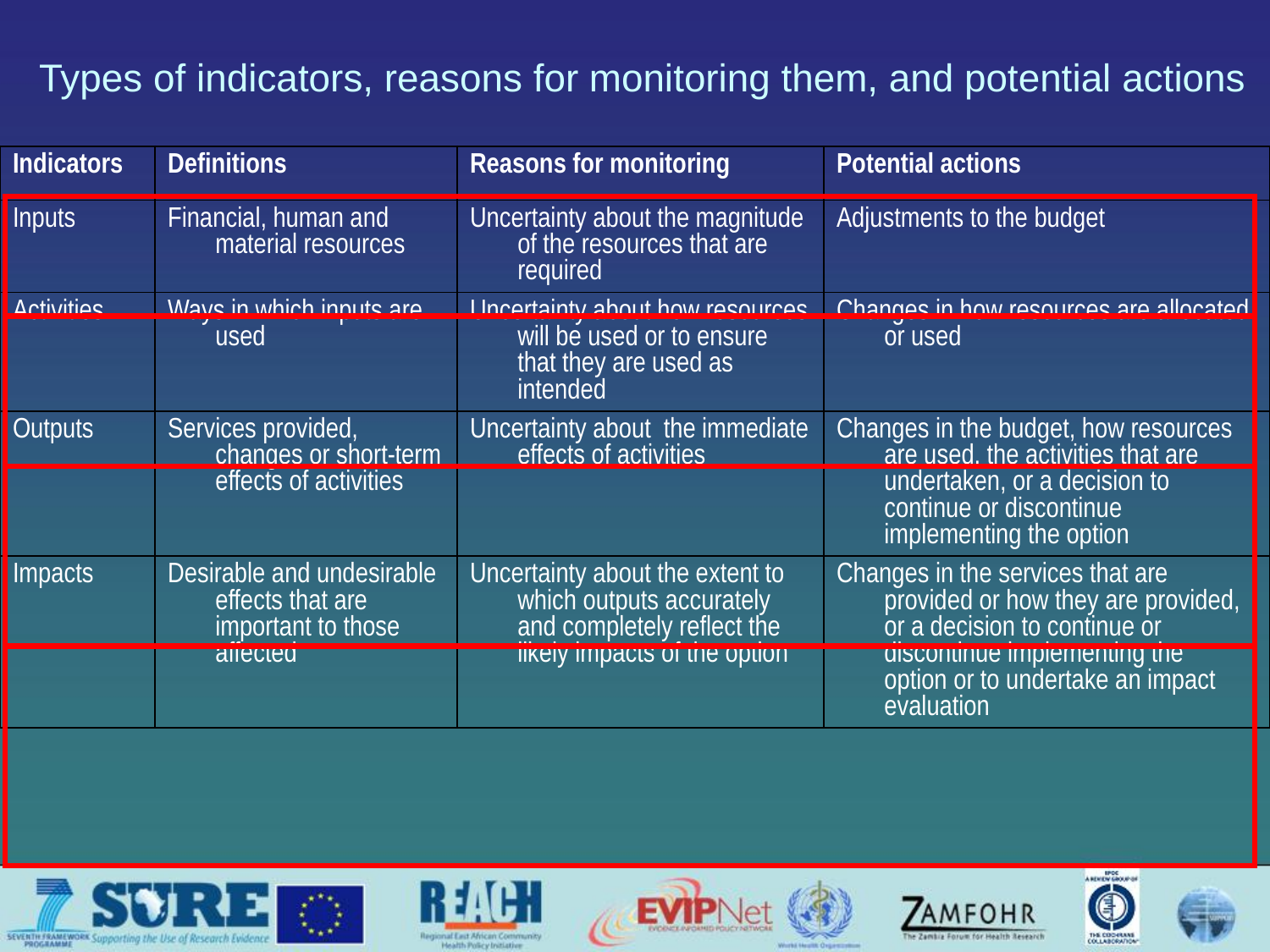

# Types of indicators, reasons for monitoring them, and potential actions
| Indicators | Definitions | Reasons for monitoring | Potential actions |
| --- | --- | --- | --- |
| Inputs | Financial, human and material resources | Uncertainty about the magnitude of the resources that are required | Adjustments to the budget |
| Activities | Ways in which inputs are used | Uncertainty about how resources will be used or to ensure that they are used as intended | Changes in how resources are allocated or used |
| Outputs | Services provided, changes or short-term effects of activities | Uncertainty about the immediate effects of activities | Changes in the budget, how resources are used, the activities that are undertaken, or a decision to continue or discontinue implementing the option |
| Impacts | Desirable and undesirable effects that are important to those affected | Uncertainty about the extent to which outputs accurately and completely reflect the likely impacts of the option | Changes in the services that are provided or how they are provided, or a decision to continue or discontinue implementing the option or to undertake an impact evaluation |